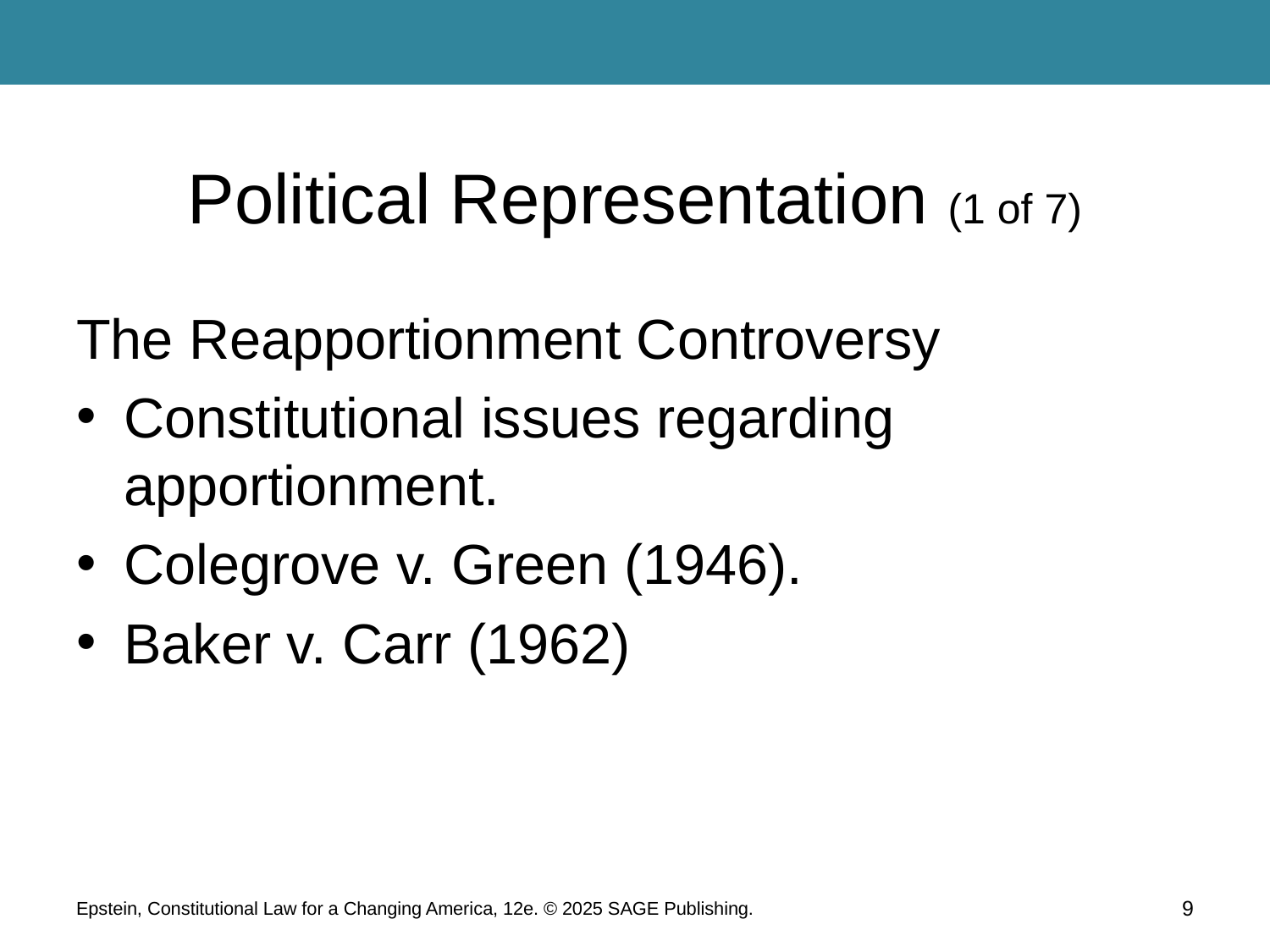

# Political Representation (1 of 7)
The Reapportionment Controversy
Constitutional issues regarding apportionment.
Colegrove v. Green (1946).
Baker v. Carr (1962)
Epstein, Constitutional Law for a Changing America, 12e. © 2025 SAGE Publishing.
9